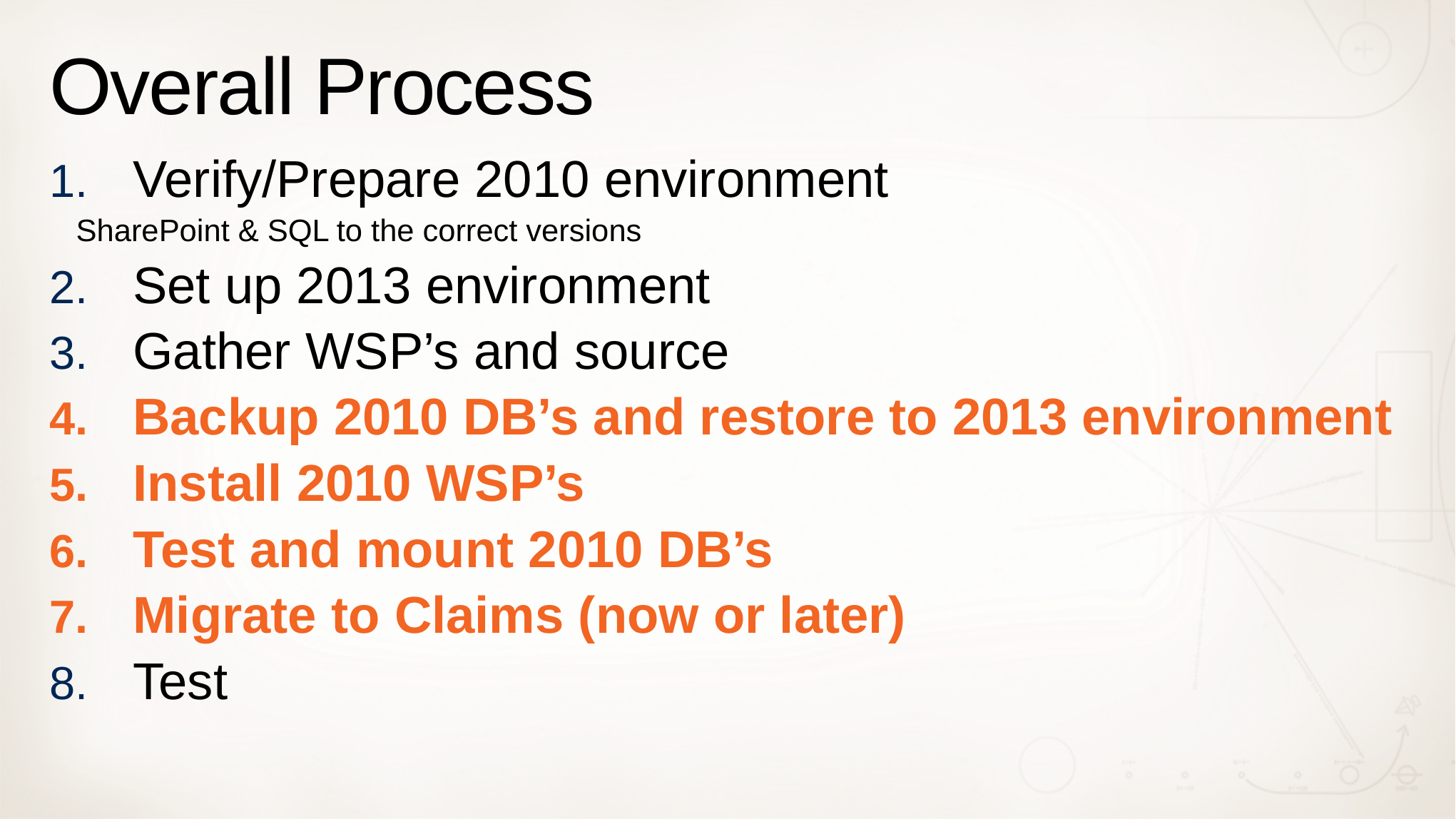

# Overall Process
Verify/Prepare 2010 environment
	SharePoint & SQL to the correct versions
Set up 2013 environment
Gather WSP’s and source
Backup 2010 DB’s and restore to 2013 environment
Install 2010 WSP’s
Test and mount 2010 DB’s
Migrate to Claims (now or later)
Test